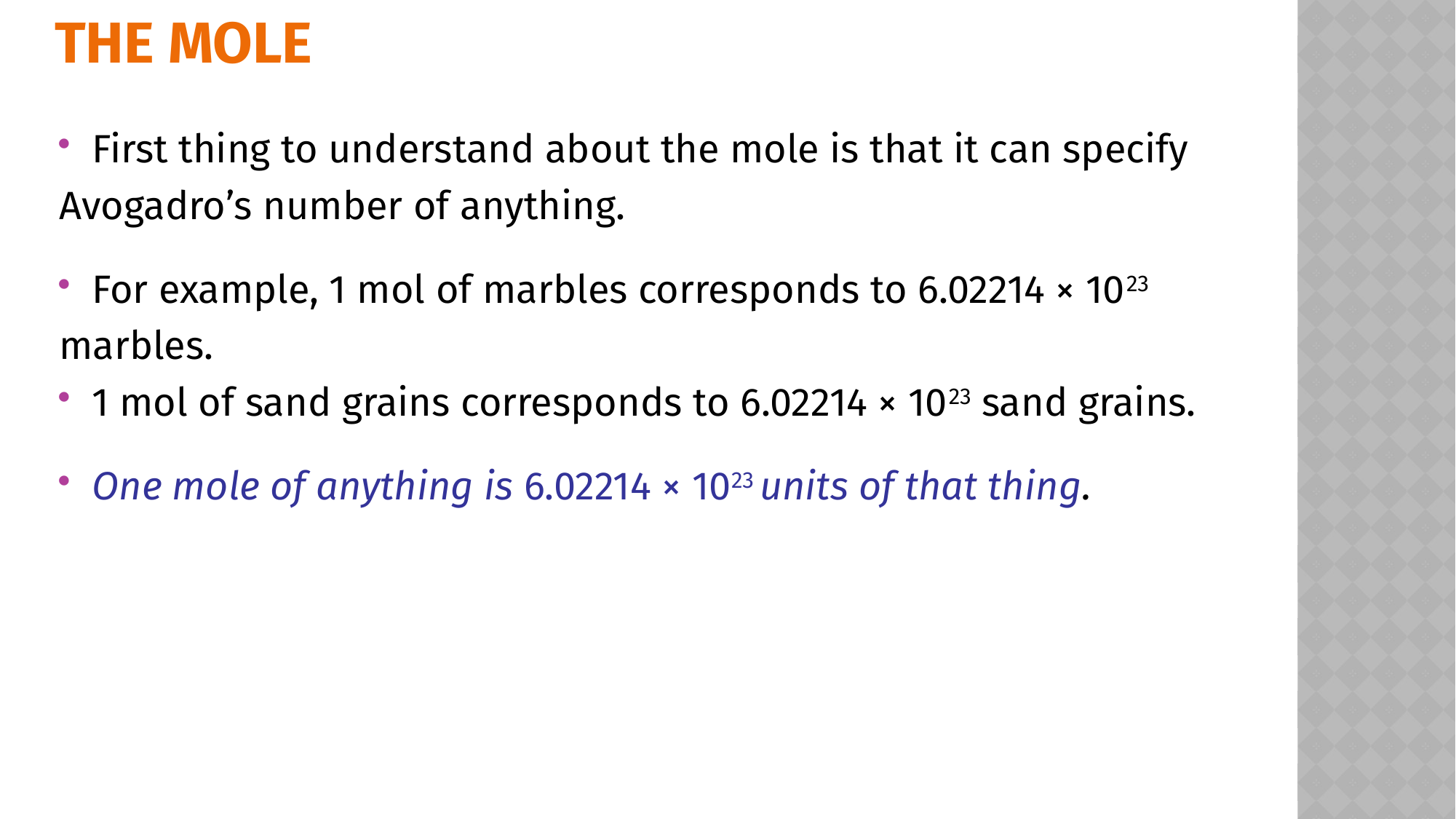

# The Mole
First thing to understand about the mole is that it can specify
Avogadro’s number of anything.

For example, 1 mol of marbles corresponds to 6.02214 × 1023
marbles.
1 mol of sand grains corresponds to 6.02214 × 1023 sand grains.

One mole of anything is 6.02214 × 1023 units of that thing.